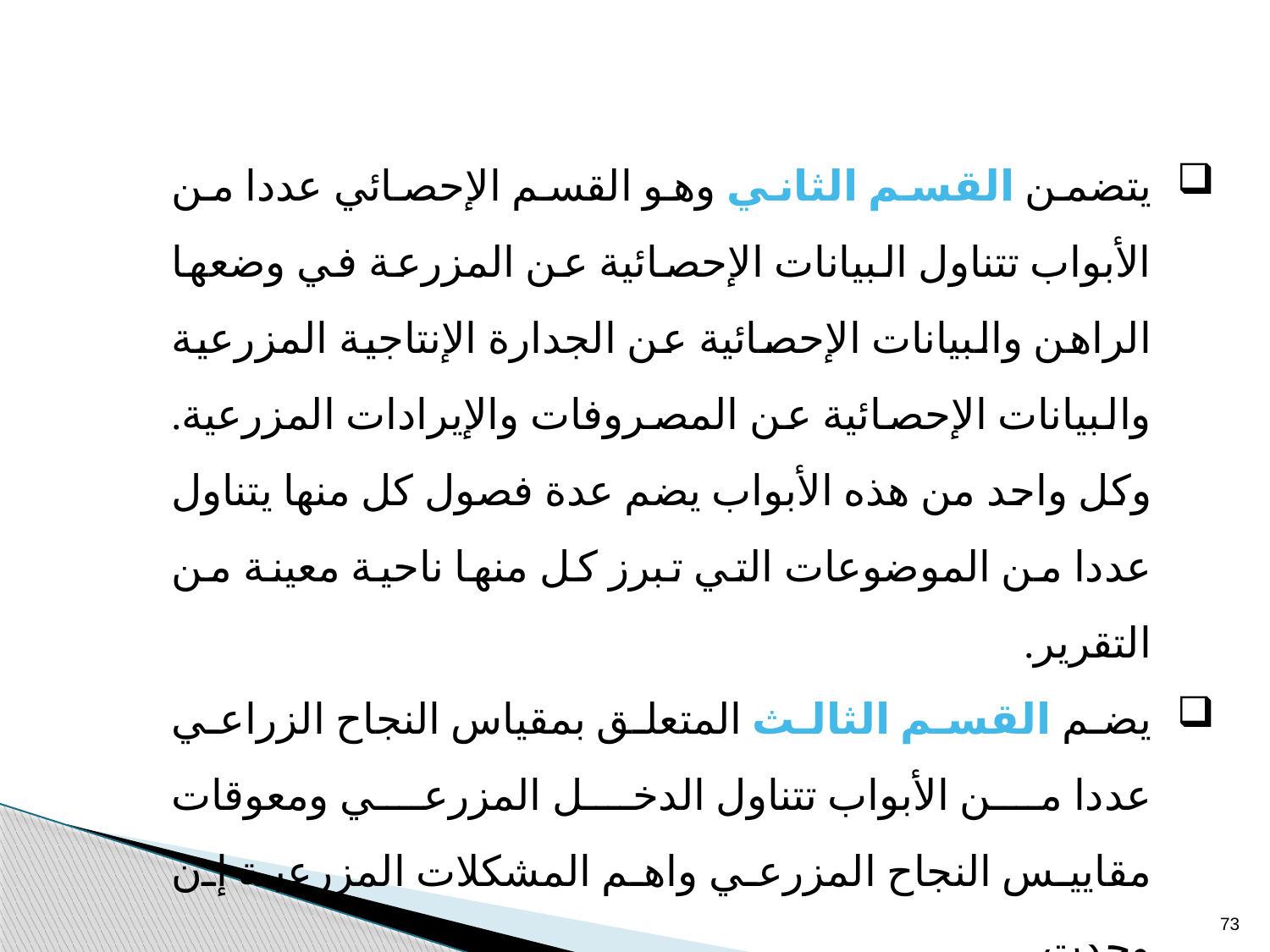

يتضمن القسم الثاني وهو القسم الإحصائي عددا من الأبواب تتناول البيانات الإحصائية عن المزرعة في وضعها الراهن والبيانات الإحصائية عن الجدارة الإنتاجية المزرعية والبيانات الإحصائية عن المصروفات والإيرادات المزرعية. وكل واحد من هذه الأبواب يضم عدة فصول كل منها يتناول عددا من الموضوعات التي تبرز كل منها ناحية معينة من التقرير.
يضم القسم الثالث المتعلق بمقياس النجاح الزراعي عددا من الأبواب تتناول الدخل المزرعي ومعوقات مقاييس النجاح المزرعي واهم المشكلات المزرعية إن وجدت.
73